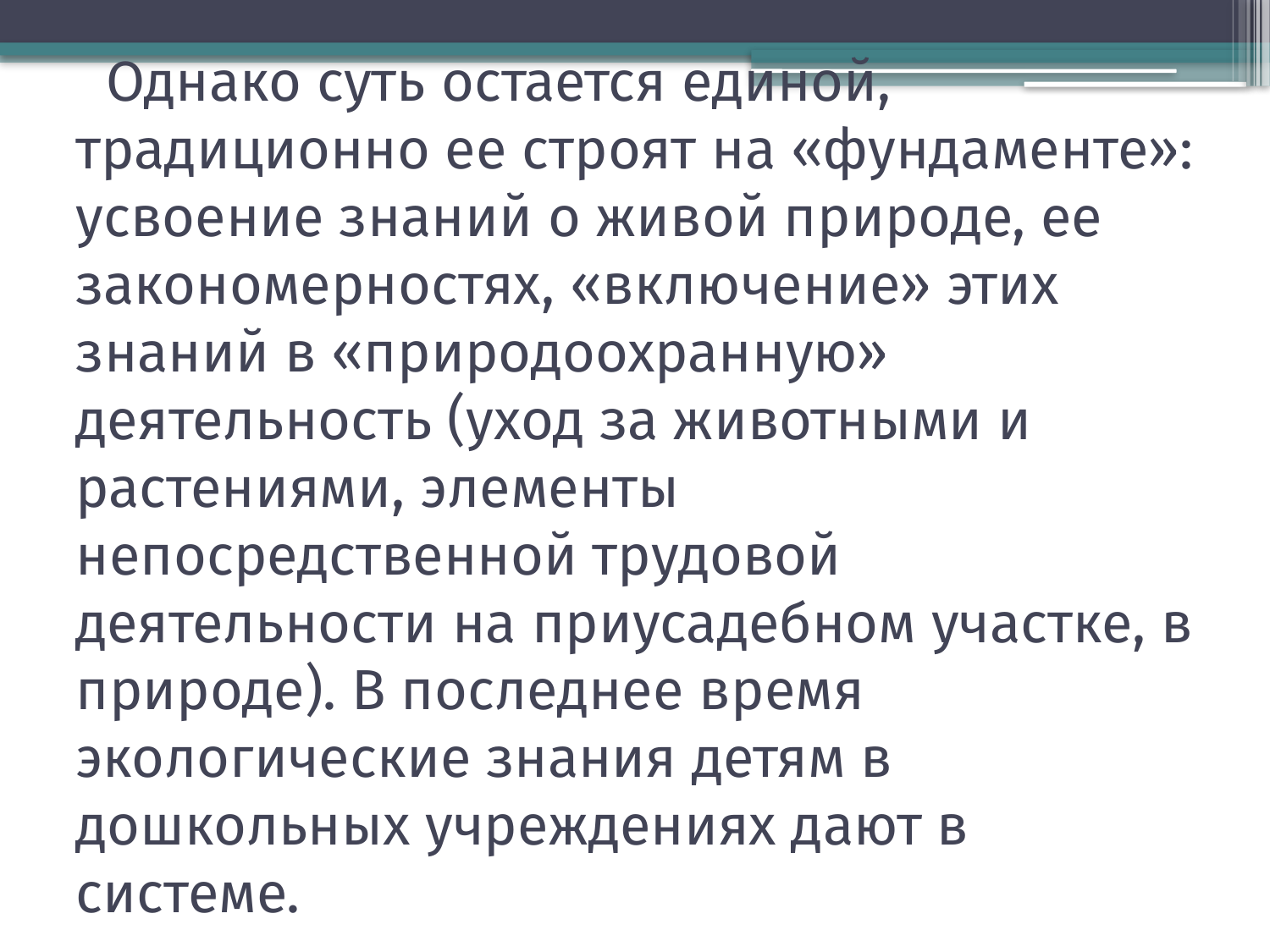

# Однако суть остается единой, традиционно ее строят на «фундаменте»: усвоение знаний о живой природе, ее закономерностях, «включение» этих знаний в «природоохранную» деятельность (уход за животными и растениями, элементы непосредственной трудовой деятельности на приусадебном участке, в природе). В последнее время экологические знания детям в дошкольных учреждениях дают в системе.